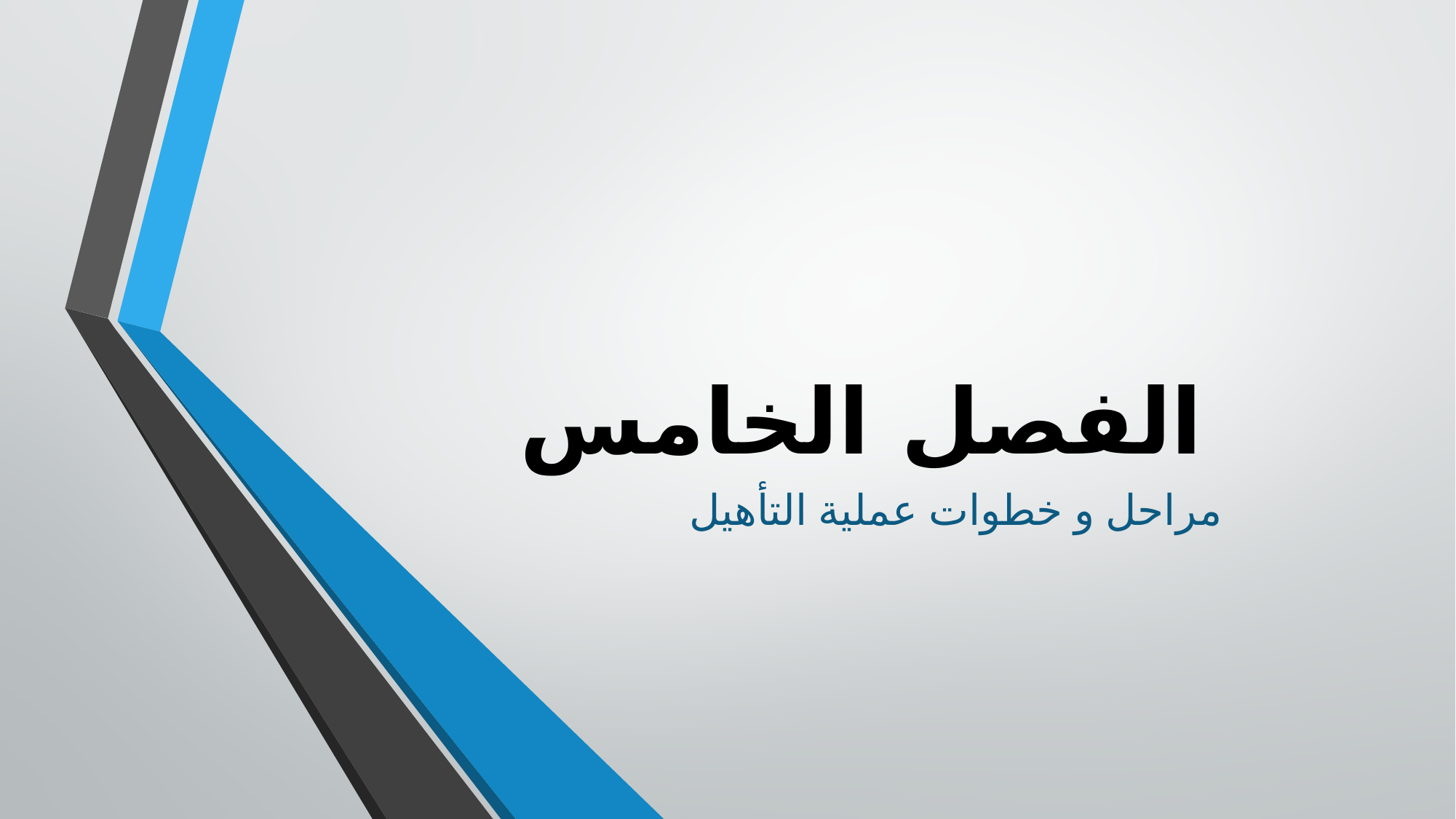

# الفصل الخامس
مراحل و خطوات عملية التأهيل